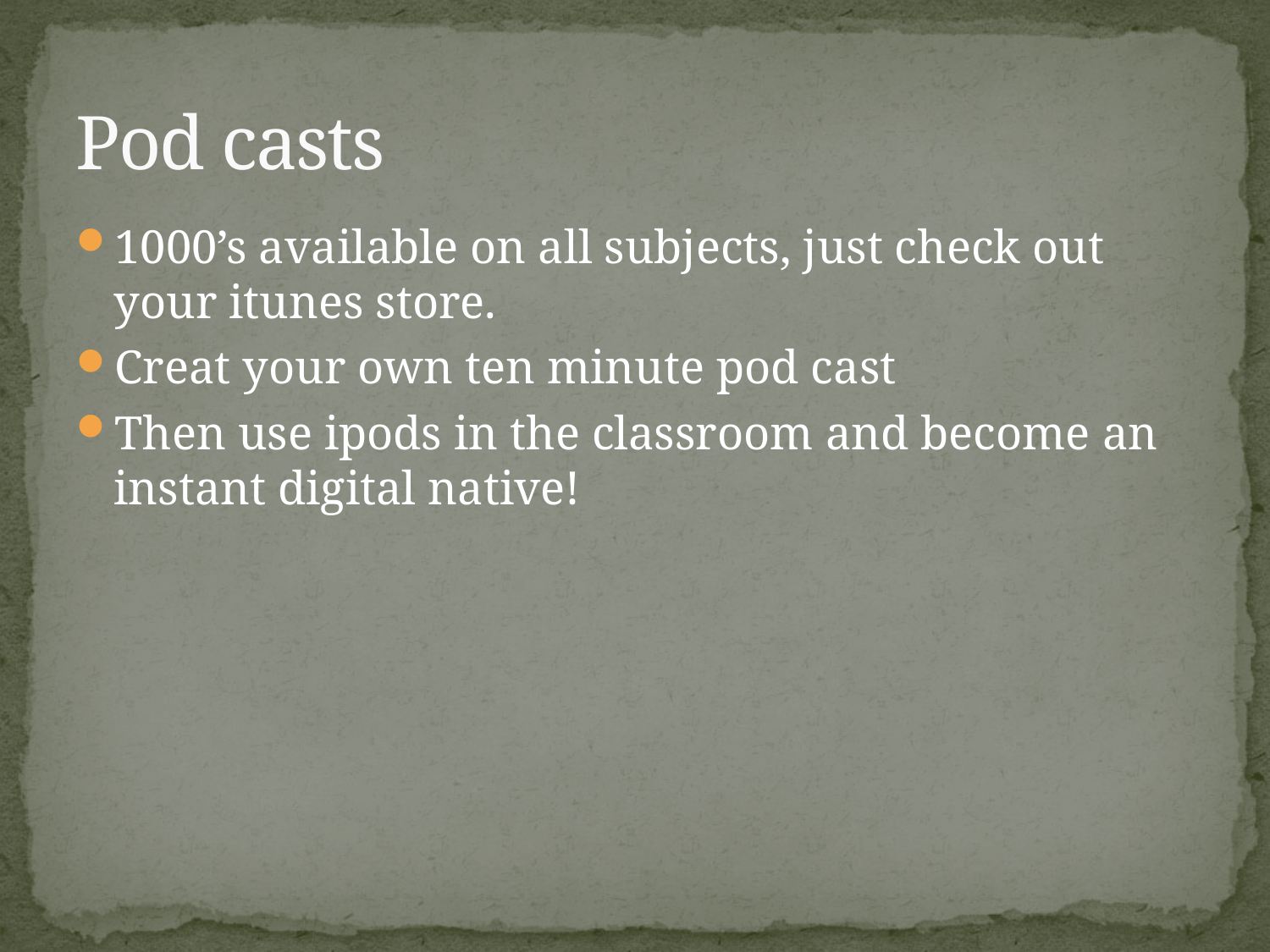

# Pod casts
1000’s available on all subjects, just check out your itunes store.
Creat your own ten minute pod cast
Then use ipods in the classroom and become an instant digital native!